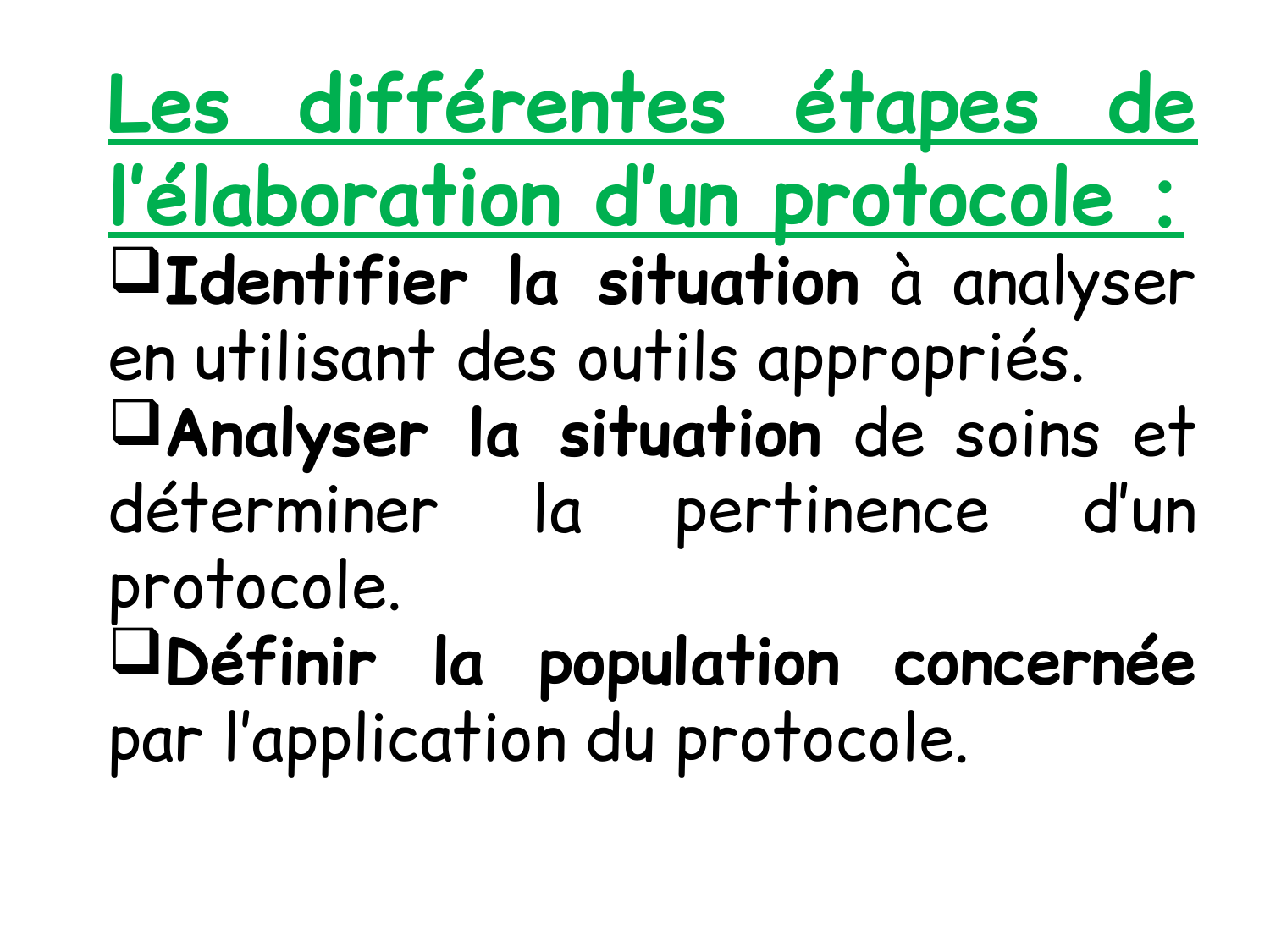

Les différentes étapes de l’élaboration d’un protocole :
Identifier la situation à analyser en utilisant des outils appropriés.
Analyser la situation de soins et déterminer la pertinence d’un protocole.
Définir la population concernée par l’application du protocole.